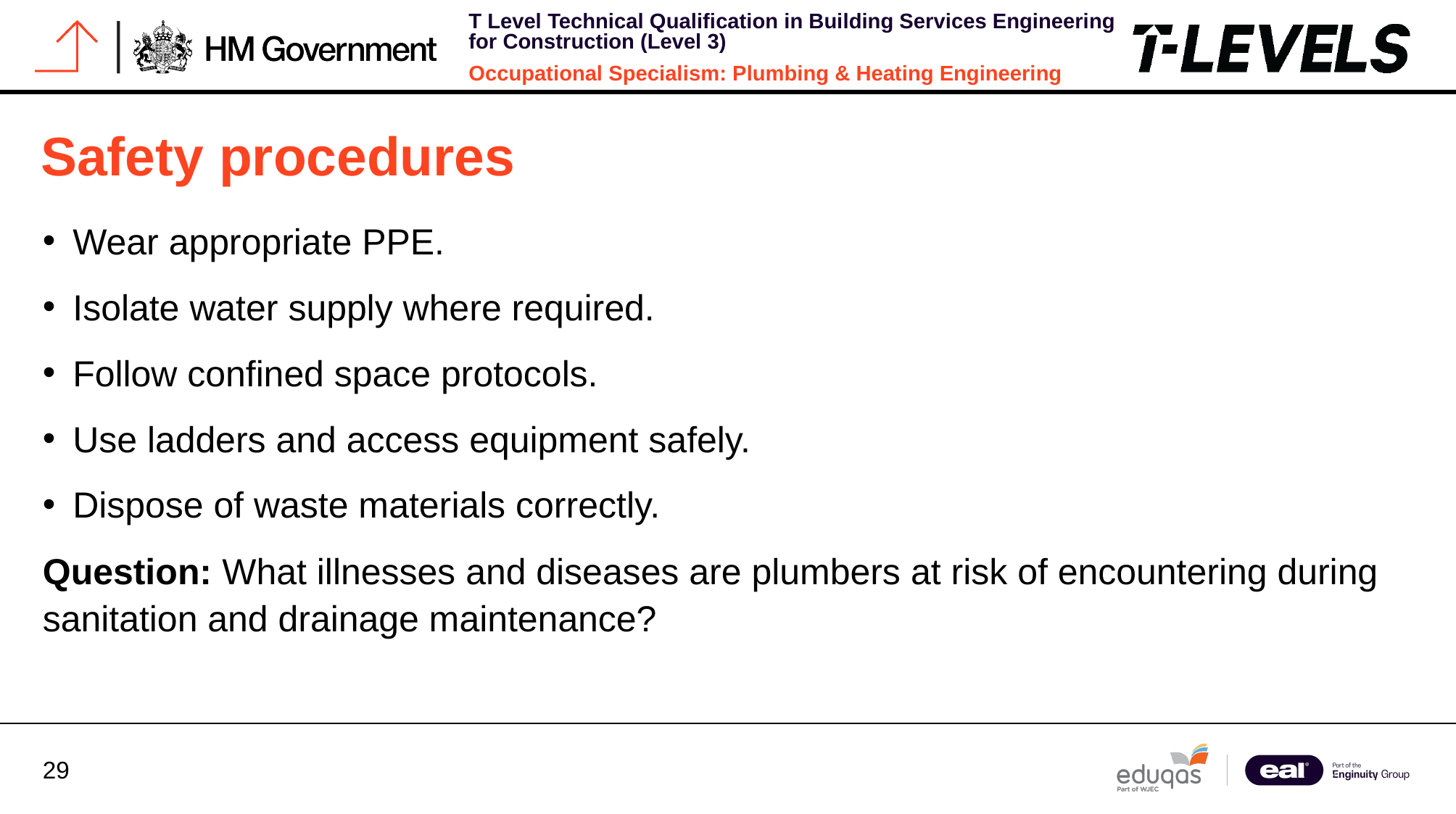

# Safety procedures
Wear appropriate PPE.
Isolate water supply where required.
Follow confined space protocols.
Use ladders and access equipment safely.
Dispose of waste materials correctly.
Question: What illnesses and diseases are plumbers at risk of encountering during sanitation and drainage maintenance?